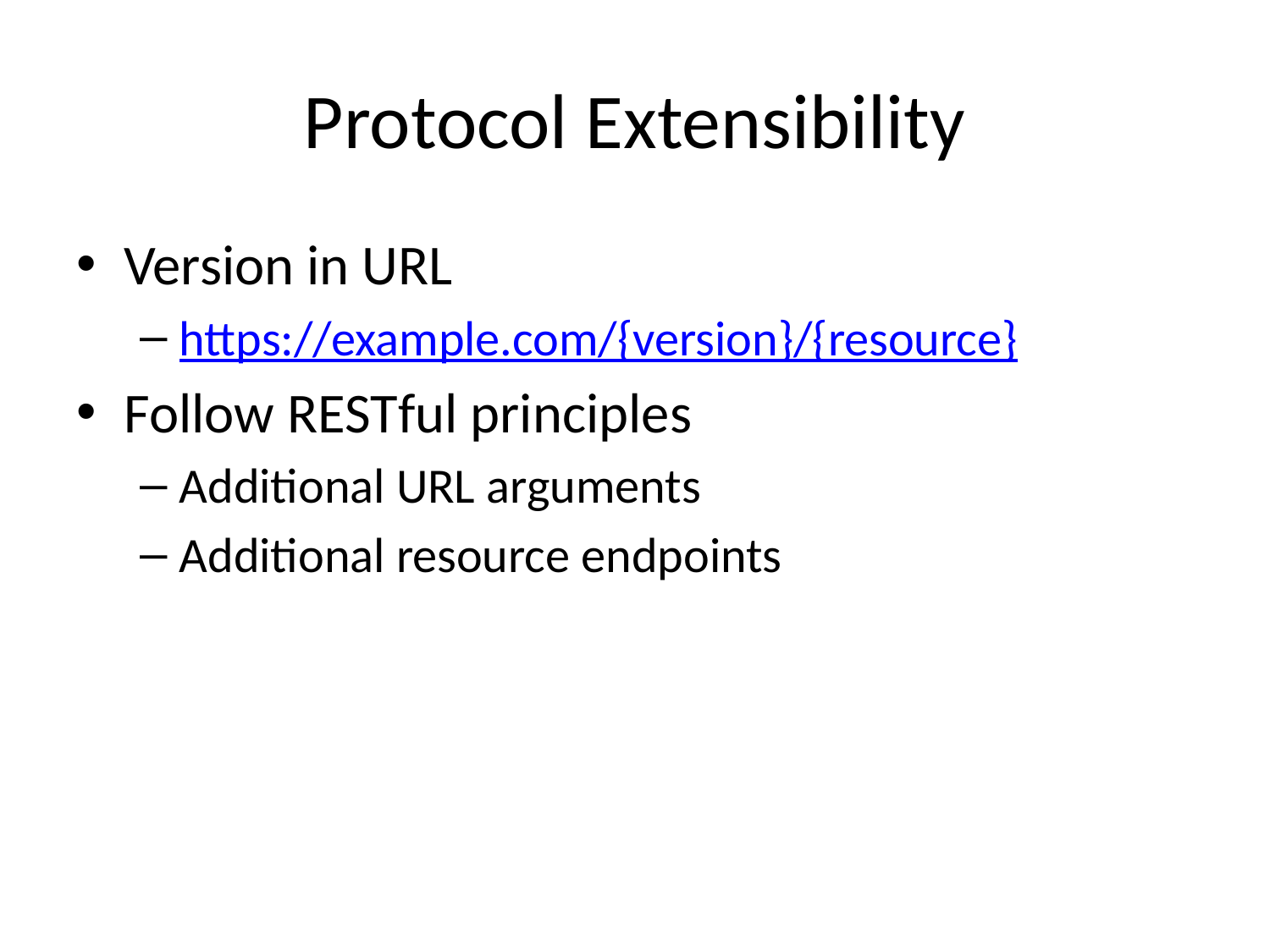

# Protocol Extensibility
Version in URL
https://example.com/{version}/{resource}
Follow RESTful principles
Additional URL arguments
Additional resource endpoints